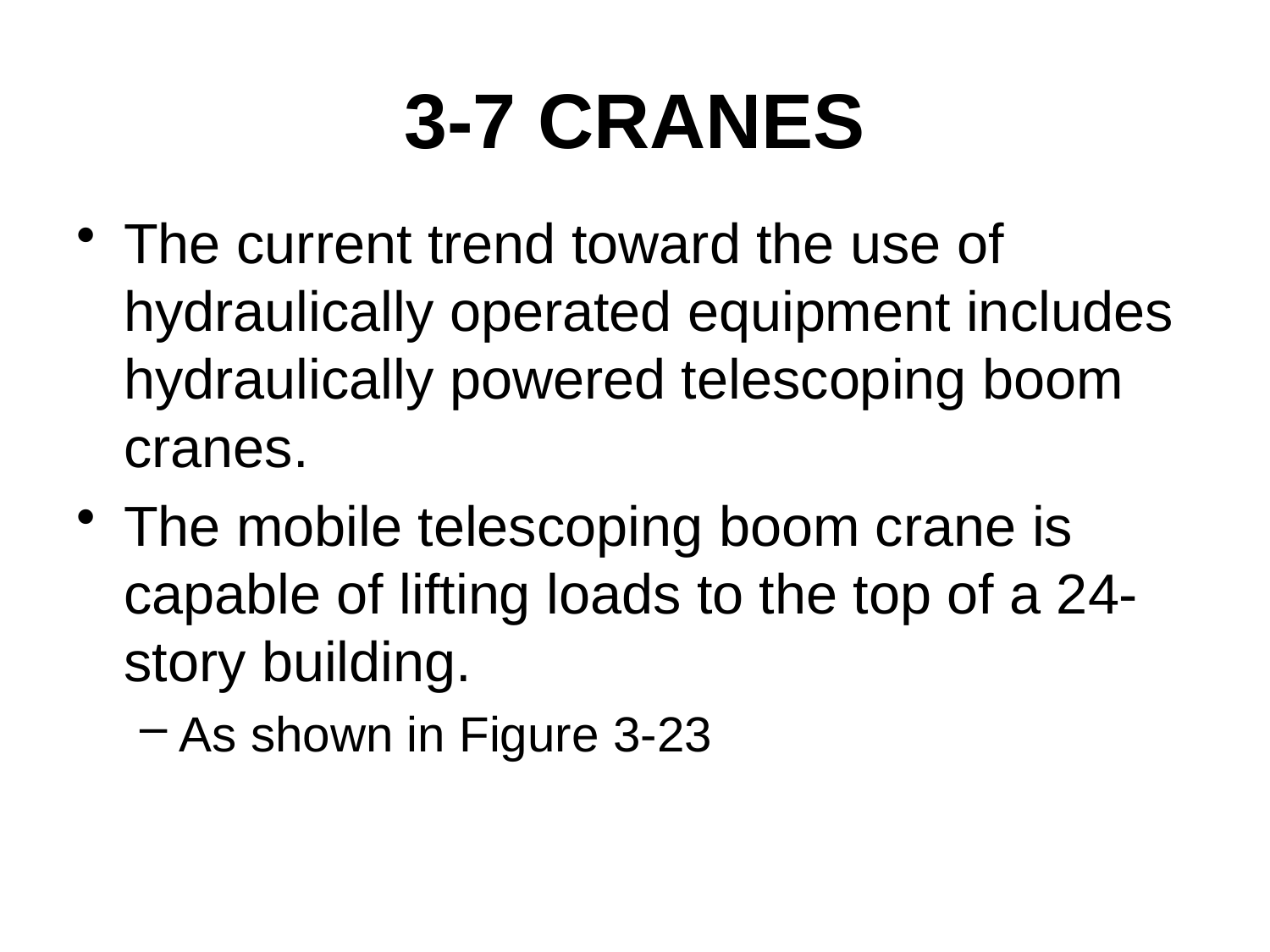

# 3-7 CRANES
The current trend toward the use of hydraulically operated equipment includes hydraulically powered telescoping boom cranes.
The mobile telescoping boom crane is capable of lifting loads to the top of a 24-story building.
As shown in Figure 3-23